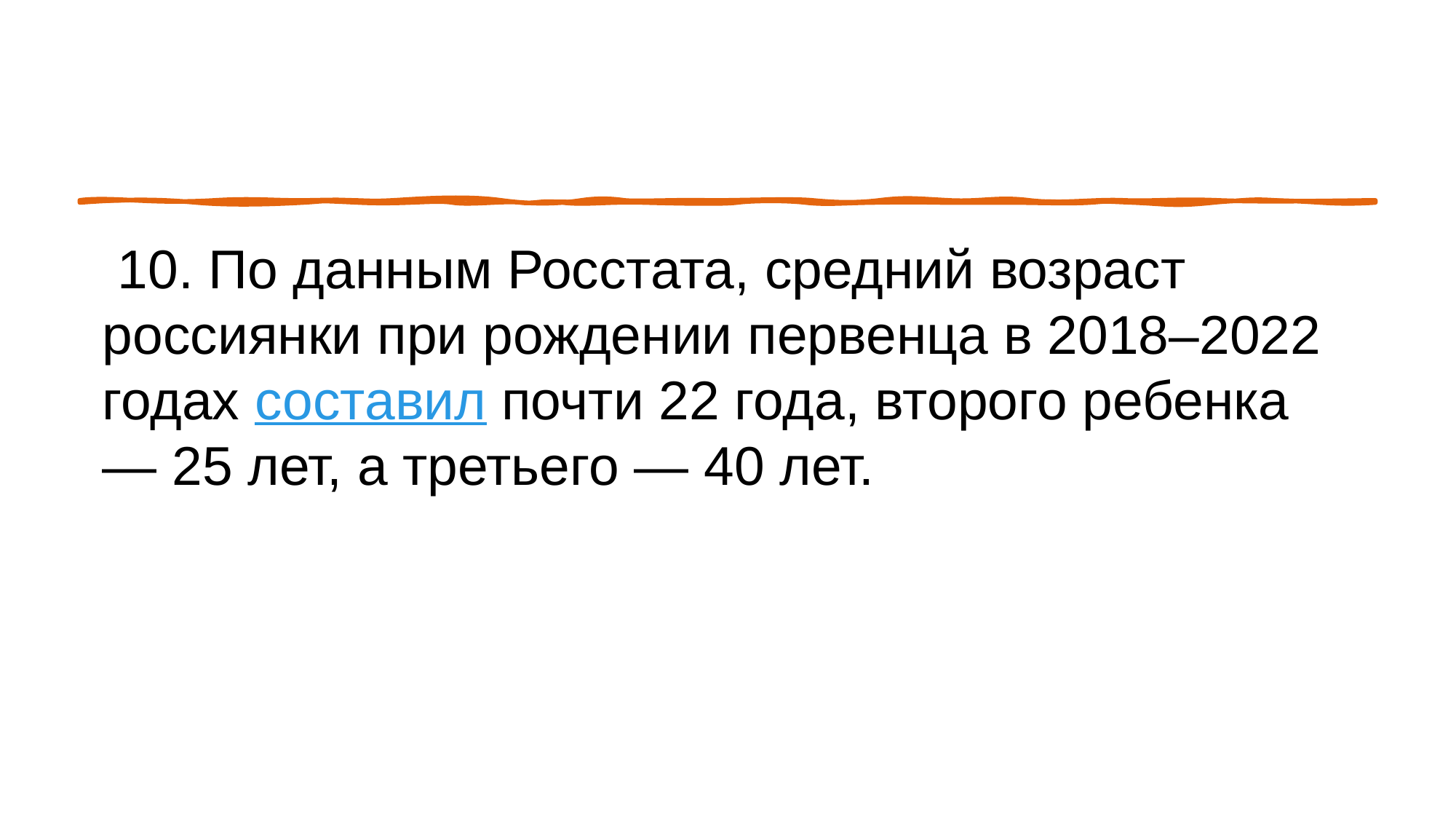

# 10. По данным Росстата, средний возраст россиянки при рождении первенца в 2018–2022 годах составил почти 22 года, второго ребенка — 25 лет, а третьего — 40 лет.